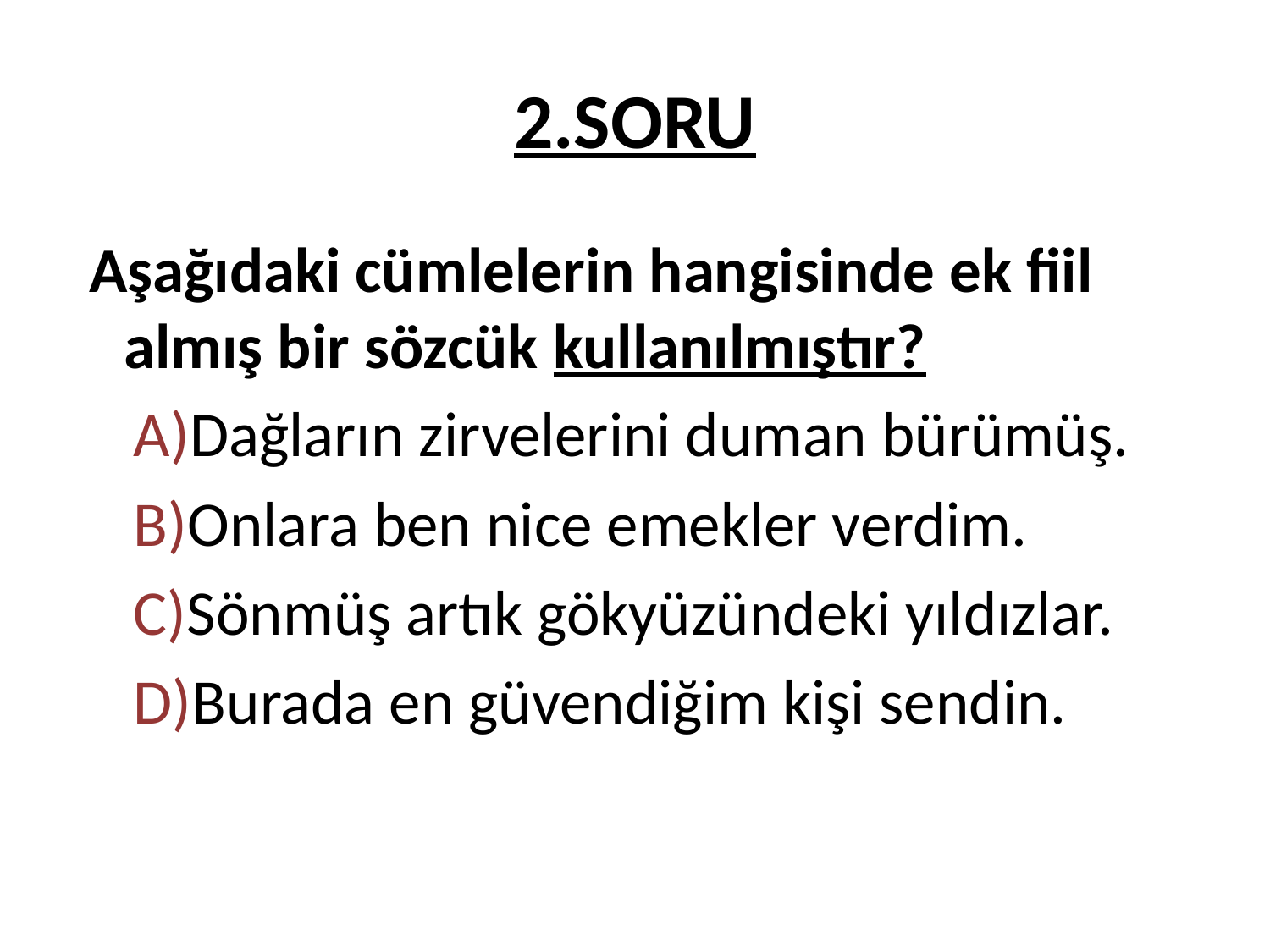

# 2.SORU
 Aşağıdaki cümlelerin hangisinde ek fiil almış bir sözcük kullanılmıştır?
    A)Dağların zirvelerini duman bürümüş.
    B)Onlara ben nice emekler verdim.
    C)Sönmüş artık gökyüzündeki yıldızlar.
    D)Burada en güvendiğim kişi sendin.